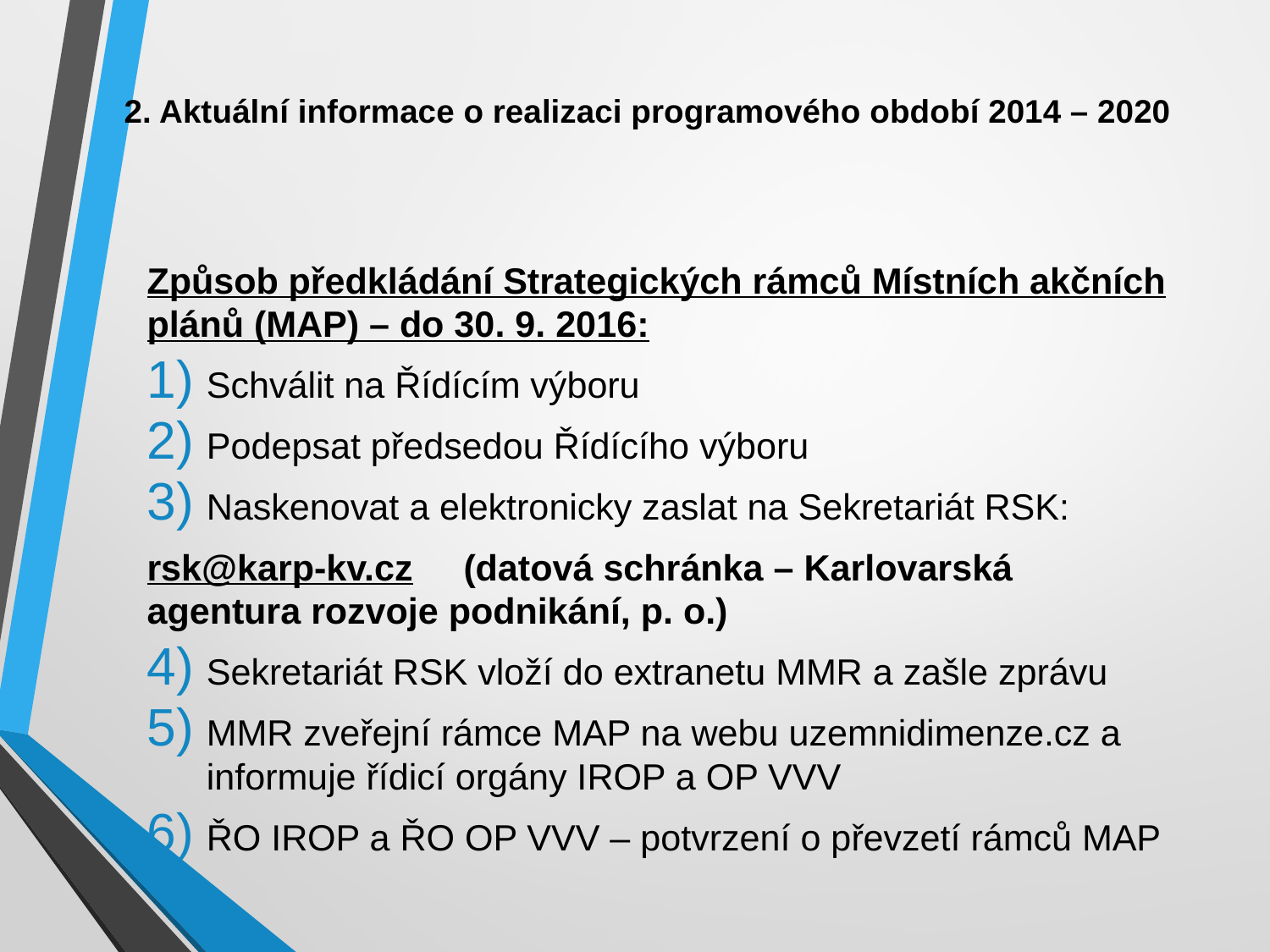

# 2. Aktuální informace o realizaci programového období 2014 – 2020

Způsob předkládání Strategických rámců Místních akčních plánů (MAP) – do 30. 9. 2016:
Schválit na Řídícím výboru
Podepsat předsedou Řídícího výboru
Naskenovat a elektronicky zaslat na Sekretariát RSK:
rsk@karp-kv.cz     (datová schránka – Karlovarská agentura rozvoje podnikání, p. o.)
Sekretariát RSK vloží do extranetu MMR a zašle zprávu
MMR zveřejní rámce MAP na webu uzemnidimenze.cz a informuje řídicí orgány IROP a OP VVV
ŘO IROP a ŘO OP VVV – potvrzení o převzetí rámců MAP